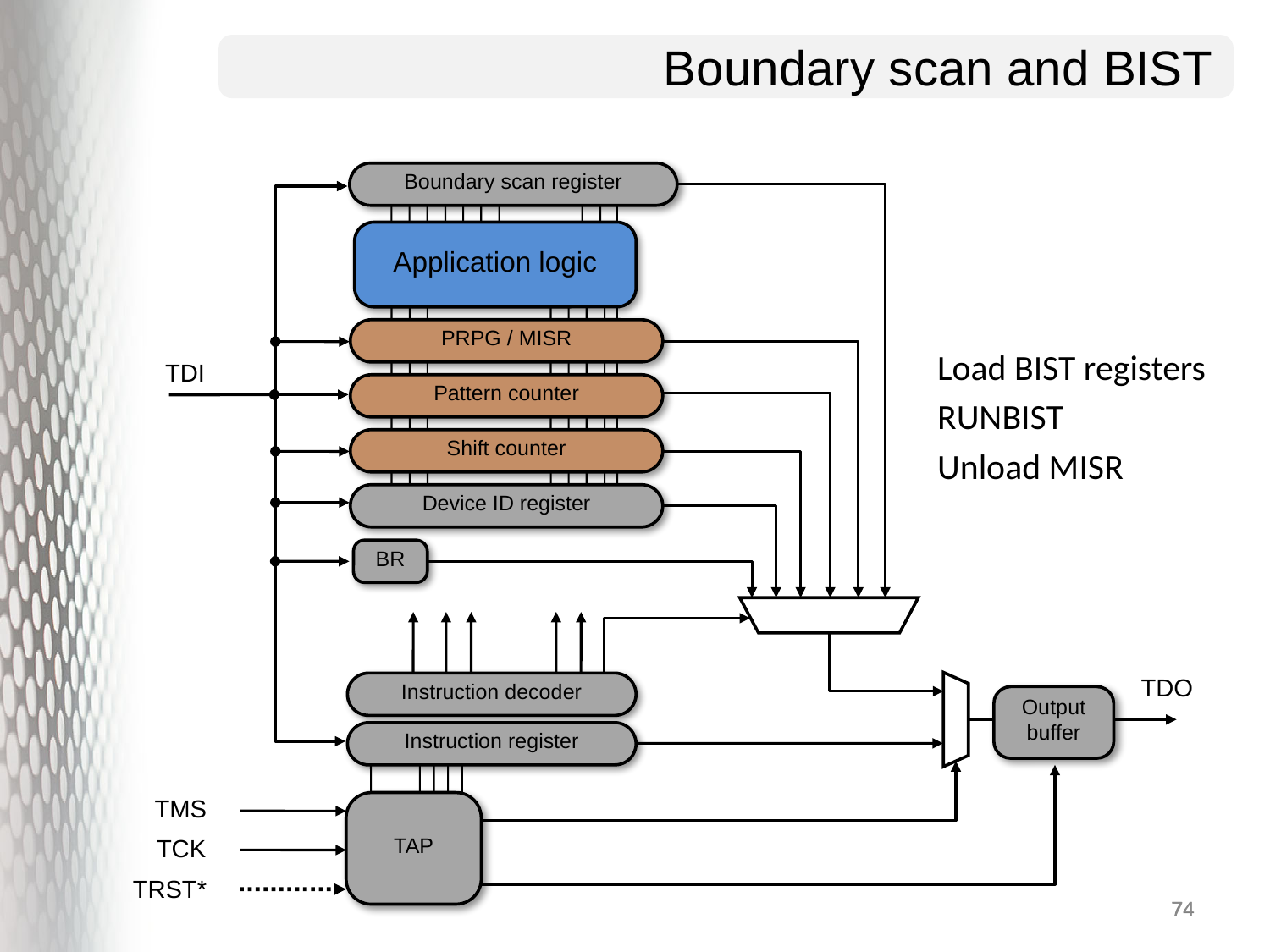

# Boundary scan and BIST
Boundary scan register

Application logic

PRPG / MISR
Load BIST registers
RUNBIST
Unload MISR

TDI
Pattern counter

Shift counter

Device ID register

BR

TDO
Instruction decoder
Output
buffer

Instruction register

TMS
TAP

TCK

TRST*
74